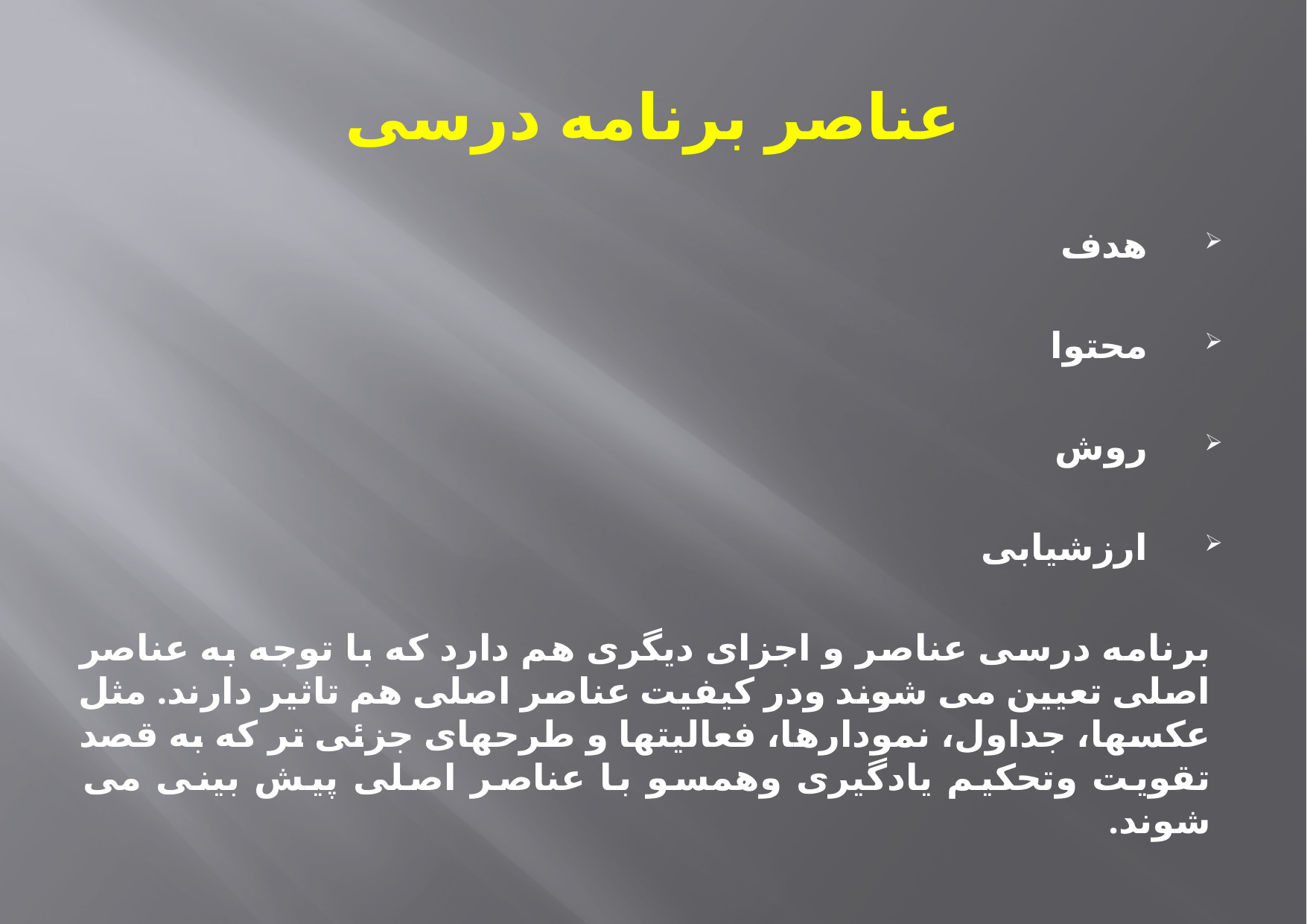

# عناصر برنامه درسی
 هدف

 محتوا

 روش

 ارزشیابی

برنامه درسی عناصر و اجزای دیگری هم دارد که با توجه به عناصر اصلی تعیین می شوند ودر کیفیت عناصر اصلی هم تاثیر دارند. مثل عکسها، جداول، نمودارها، فعالیتها و طرحهای جزئی تر که به قصد تقویت وتحکیم یادگیری وهمسو با عناصر اصلی پیش بینی می شوند.